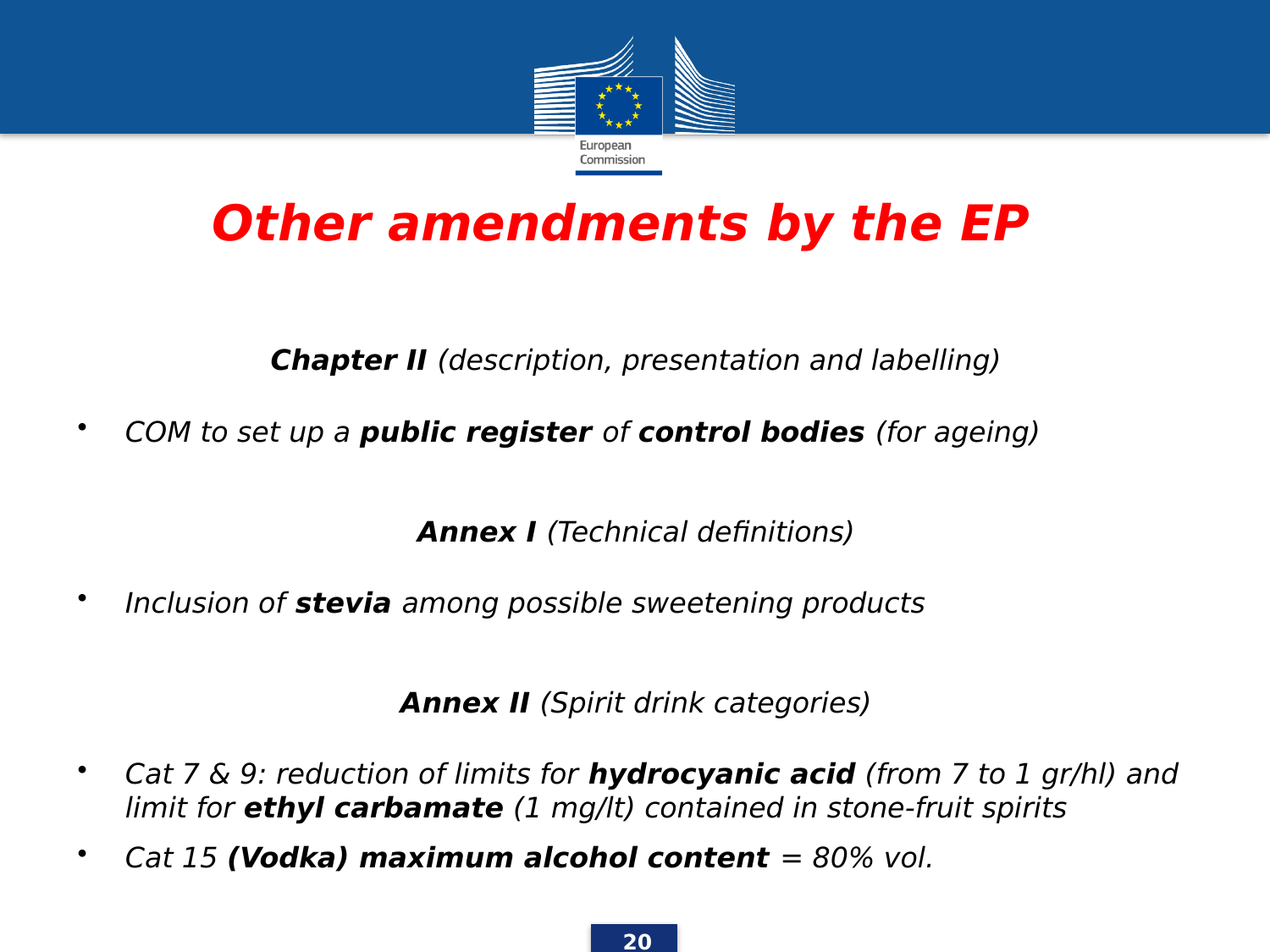

# Other amendments by the EP

Chapter II (description, presentation and labelling)
COM to set up a public register of control bodies (for ageing)

Annex I (Technical definitions)
Inclusion of stevia among possible sweetening products

Annex II (Spirit drink categories)
Cat 7 & 9: reduction of limits for hydrocyanic acid (from 7 to 1 gr/hl) and limit for ethyl carbamate (1 mg/lt) contained in stone-fruit spirits
Cat 15 (Vodka) maximum alcohol content = 80% vol.